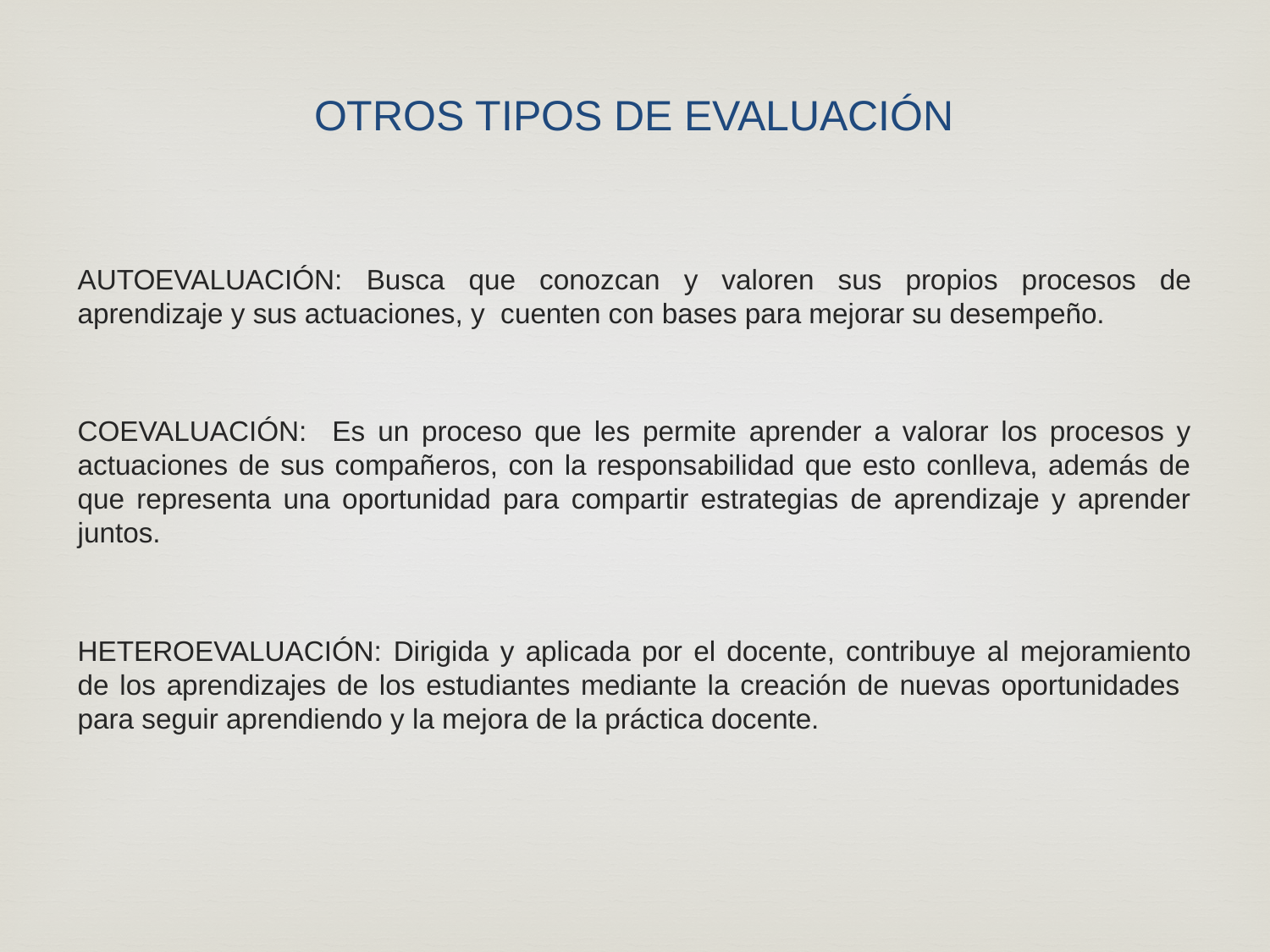

# OTROS TIPOS DE EVALUACIÓN

AUTOEVALUACIÓN: Busca que conozcan y valoren sus propios procesos de aprendizaje y sus actuaciones, y  cuenten con bases para mejorar su desempeño.

COEVALUACIÓN:  Es un proceso que les permite aprender a valorar los procesos y actuaciones de sus compañeros, con la responsabilidad que esto conlleva, además de que representa una oportunidad para compartir estrategias de aprendizaje y aprender juntos.

HETEROEVALUACIÓN: Dirigida y aplicada por el docente, contribuye al mejoramiento de los aprendizajes de los estudiantes mediante la creación de nuevas oportunidades  para seguir aprendiendo y la mejora de la práctica docente.